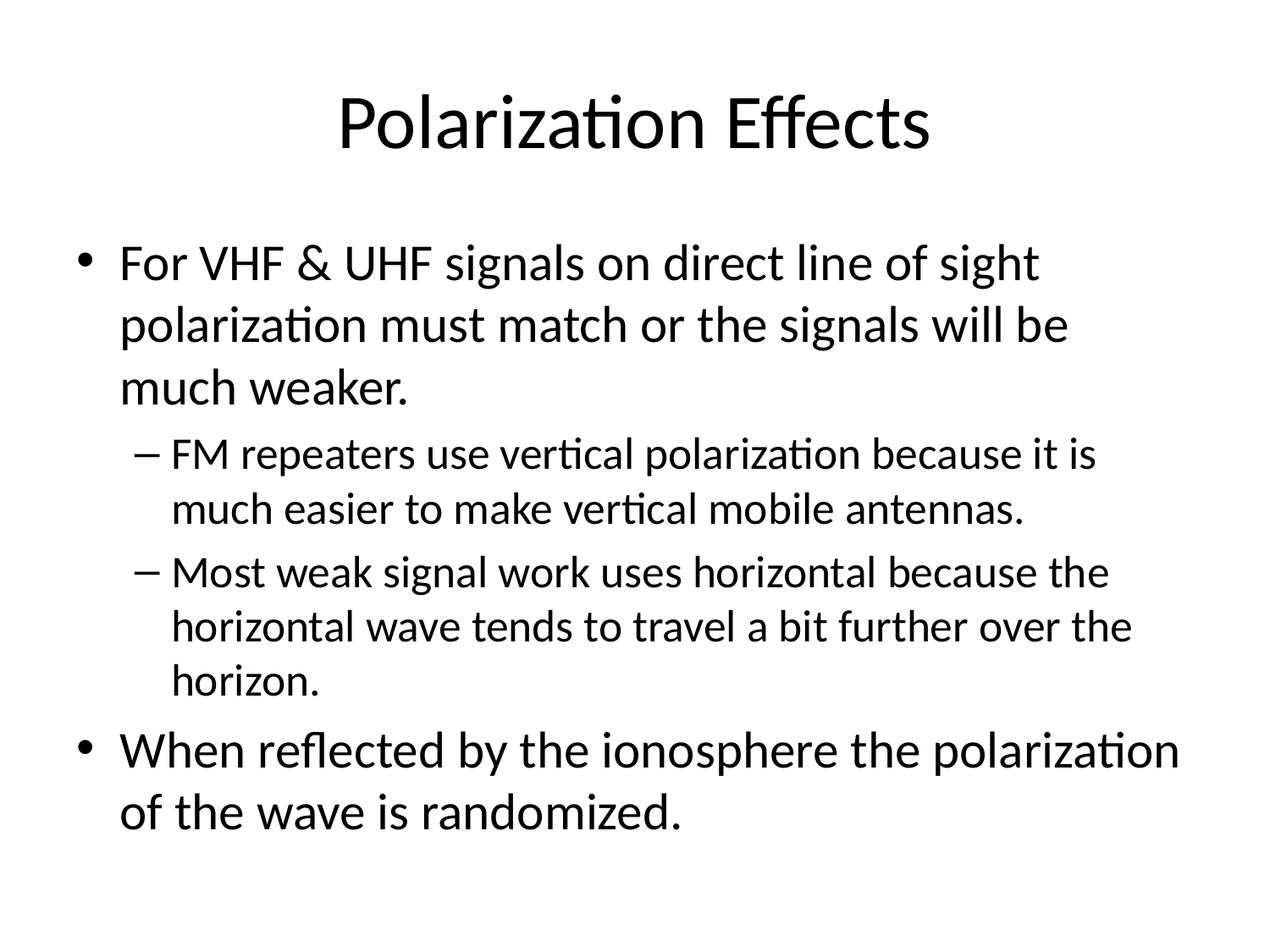

# Polarization Effects
For VHF & UHF signals on direct line of sight polarization must match or the signals will be much weaker.
FM repeaters use vertical polarization because it is much easier to make vertical mobile antennas.
Most weak signal work uses horizontal because the horizontal wave tends to travel a bit further over the horizon.
When reflected by the ionosphere the polarization of the wave is randomized.